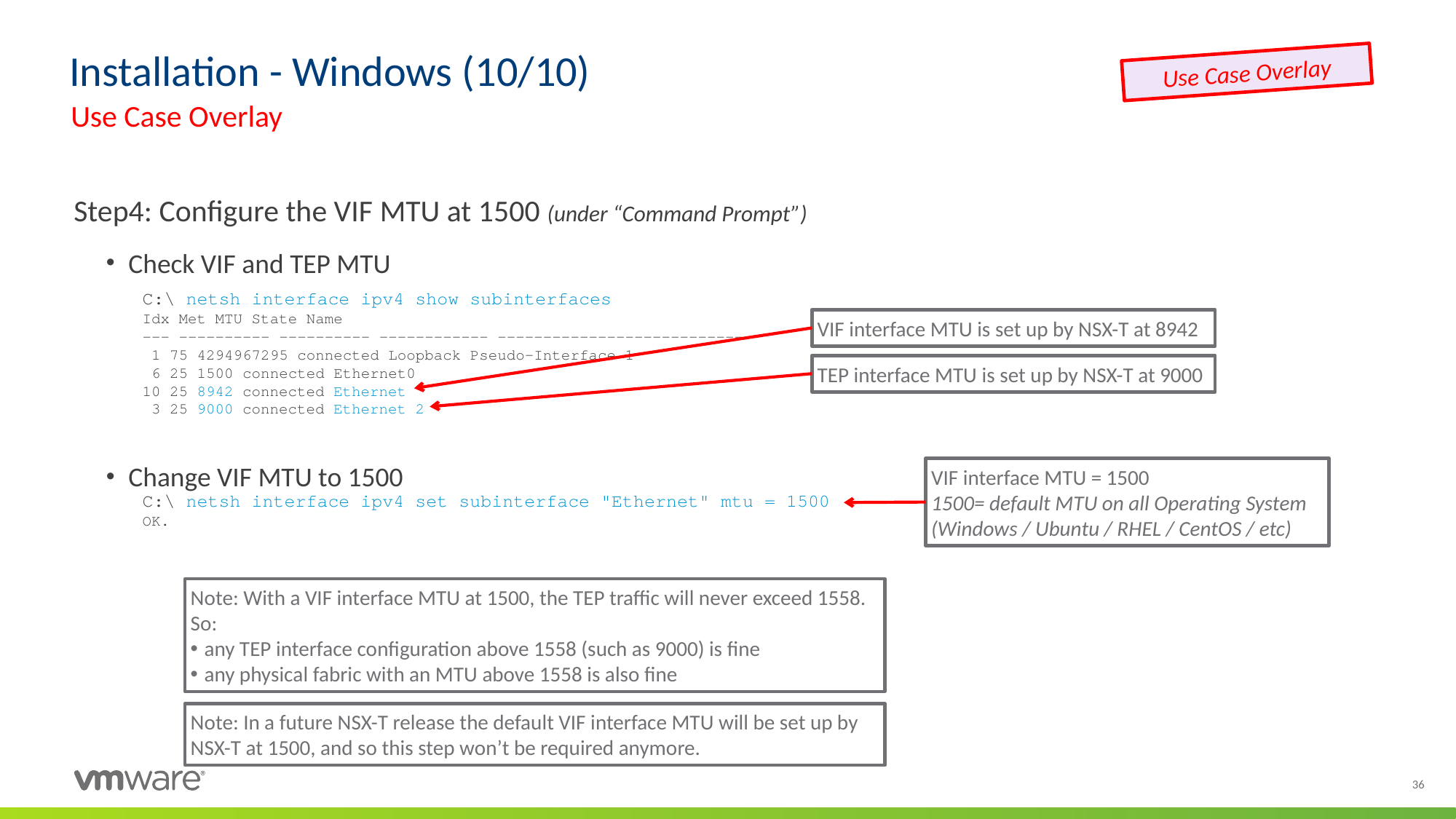

# Installation - Windows (10/10)
Use Case Overlay
Use Case Overlay
Step4: Configure the VIF MTU at 1500 (under “Command Prompt”)
Check VIF and TEP MTU

Change VIF MTU to 1500
C:\ netsh interface ipv4 show subinterfaces
Idx Met MTU State Name
--- ---------- ---------- ------------ ---------------------------
 1 75 4294967295 connected Loopback Pseudo-Interface 1
 6 25 1500 connected Ethernet0
10 25 8942 connected Ethernet
 3 25 9000 connected Ethernet 2

VIF interface MTU is set up by NSX-T at 8942
TEP interface MTU is set up by NSX-T at 9000
VIF interface MTU = 1500
1500= default MTU on all Operating System (Windows / Ubuntu / RHEL / CentOS / etc)
C:\ netsh interface ipv4 set subinterface "Ethernet" mtu = 1500
OK.
Note: With a VIF interface MTU at 1500, the TEP traffic will never exceed 1558.
So:
any TEP interface configuration above 1558 (such as 9000) is fine
any physical fabric with an MTU above 1558 is also fine
Note: In a future NSX-T release the default VIF interface MTU will be set up by NSX-T at 1500, and so this step won’t be required anymore.